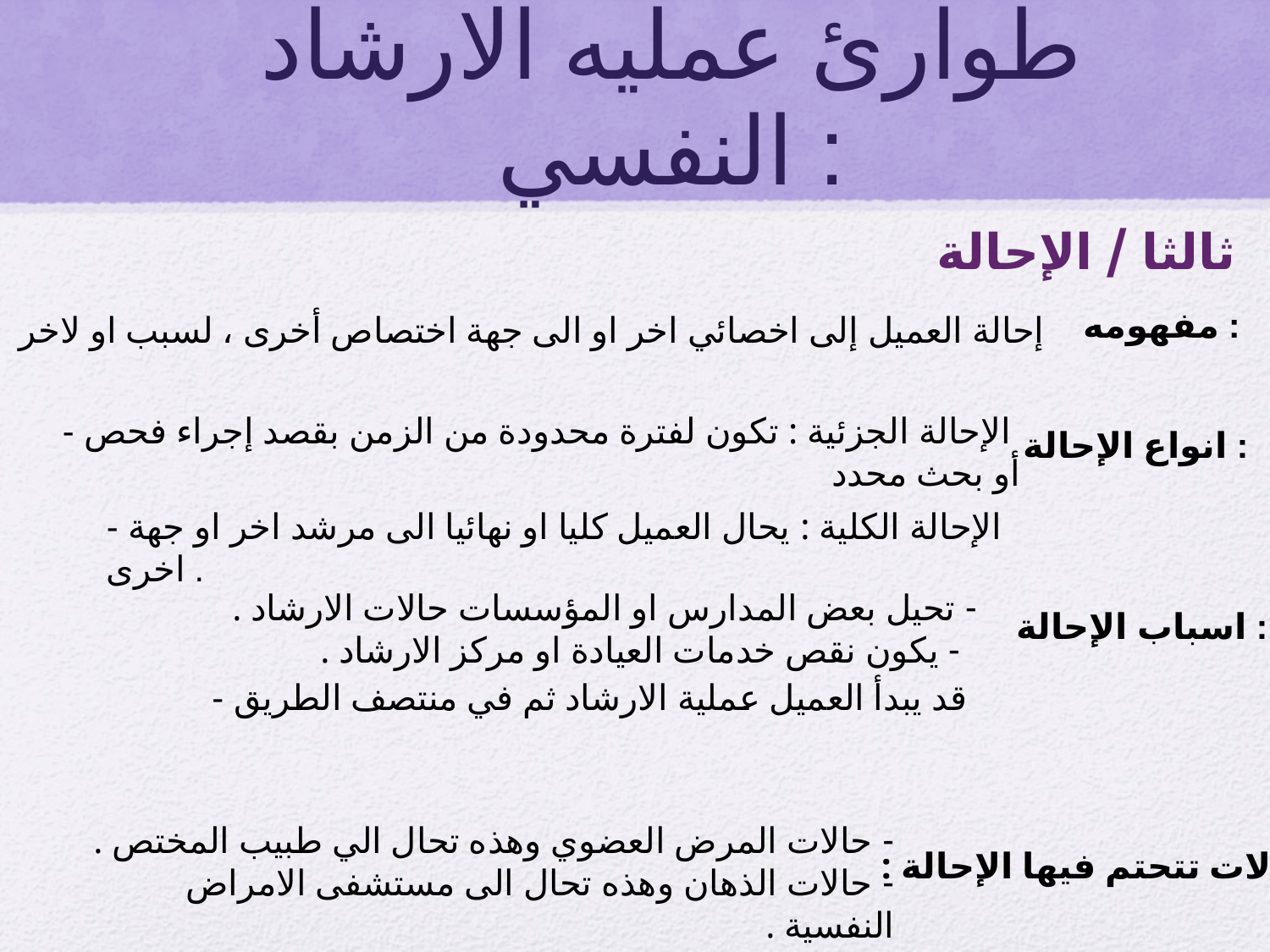

# طوارئ عمليه الارشاد النفسي :
ثالثا / الإحالة
مفهومه :
إحالة العميل إلى اخصائي اخر او الى جهة اختصاص أخرى ، لسبب او لاخر
- الإحالة الجزئية : تكون لفترة محدودة من الزمن بقصد إجراء فحص
أو بحث محدد
انواع الإحالة :
- الإحالة الكلية : يحال العميل كليا او نهائيا الى مرشد اخر او جهة اخرى .
- تحيل بعض المدارس او المؤسسات حالات الارشاد .
اسباب الإحالة :
- يكون نقص خدمات العيادة او مركز الارشاد .
- قد يبدأ العميل عملية الارشاد ثم في منتصف الطريق
- حالات المرض العضوي وهذه تحال الي طبيب المختص .
- حالات الذهان وهذه تحال الى مستشفى الامراض النفسية .
حالات تتحتم فيها الإحالة :